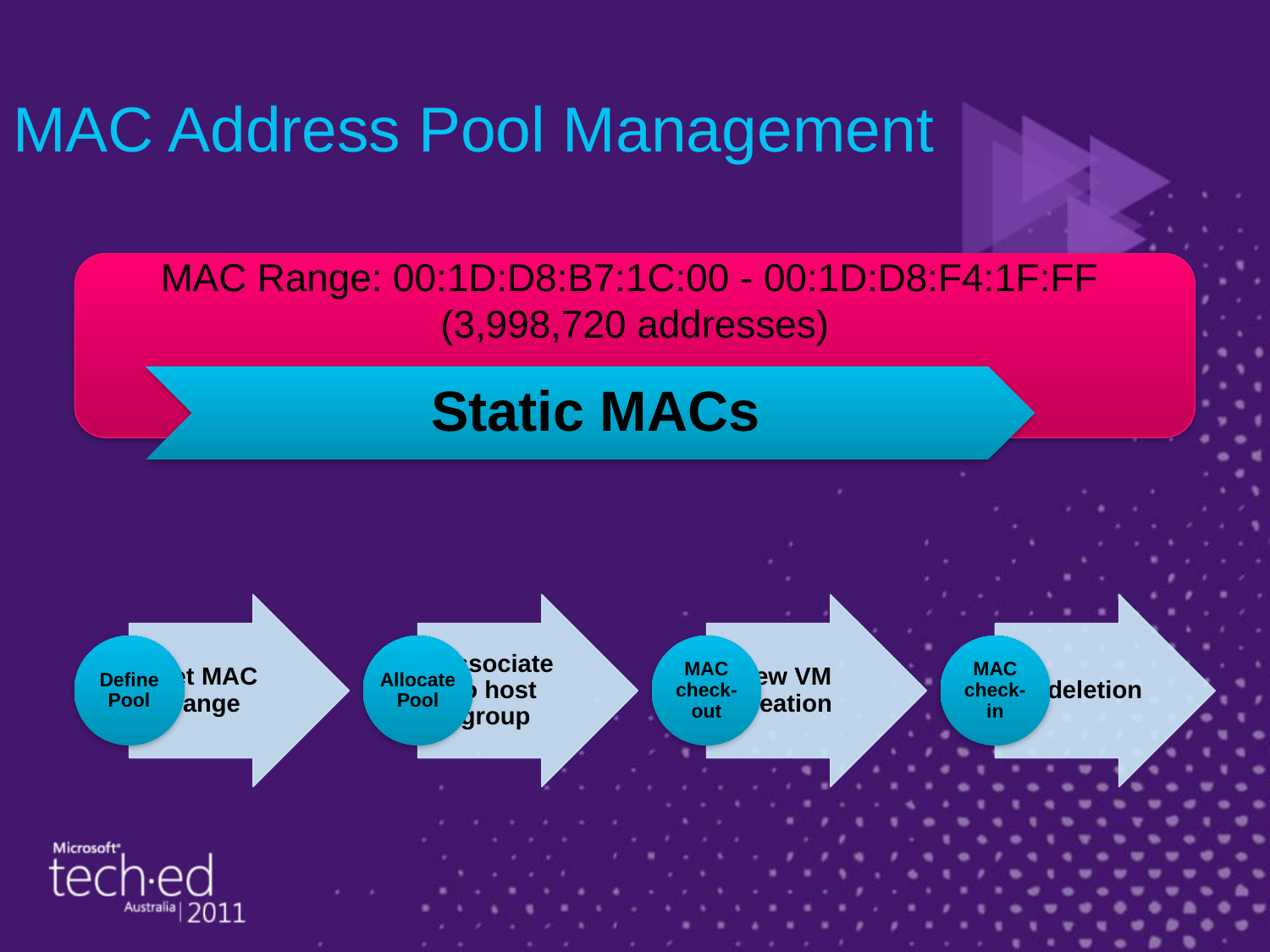

MAC Address Pool Management
MAC Range: 00:1D:D8:B7:1C:00 - 00:1D:D8:F4:1F:FF
(3,998,720 addresses)

Static MACs
Set MAC range
Define Pool
Associate to host group
Allocate Pool
New VM creation
MAC check-out
VM deletion
MAC check-in